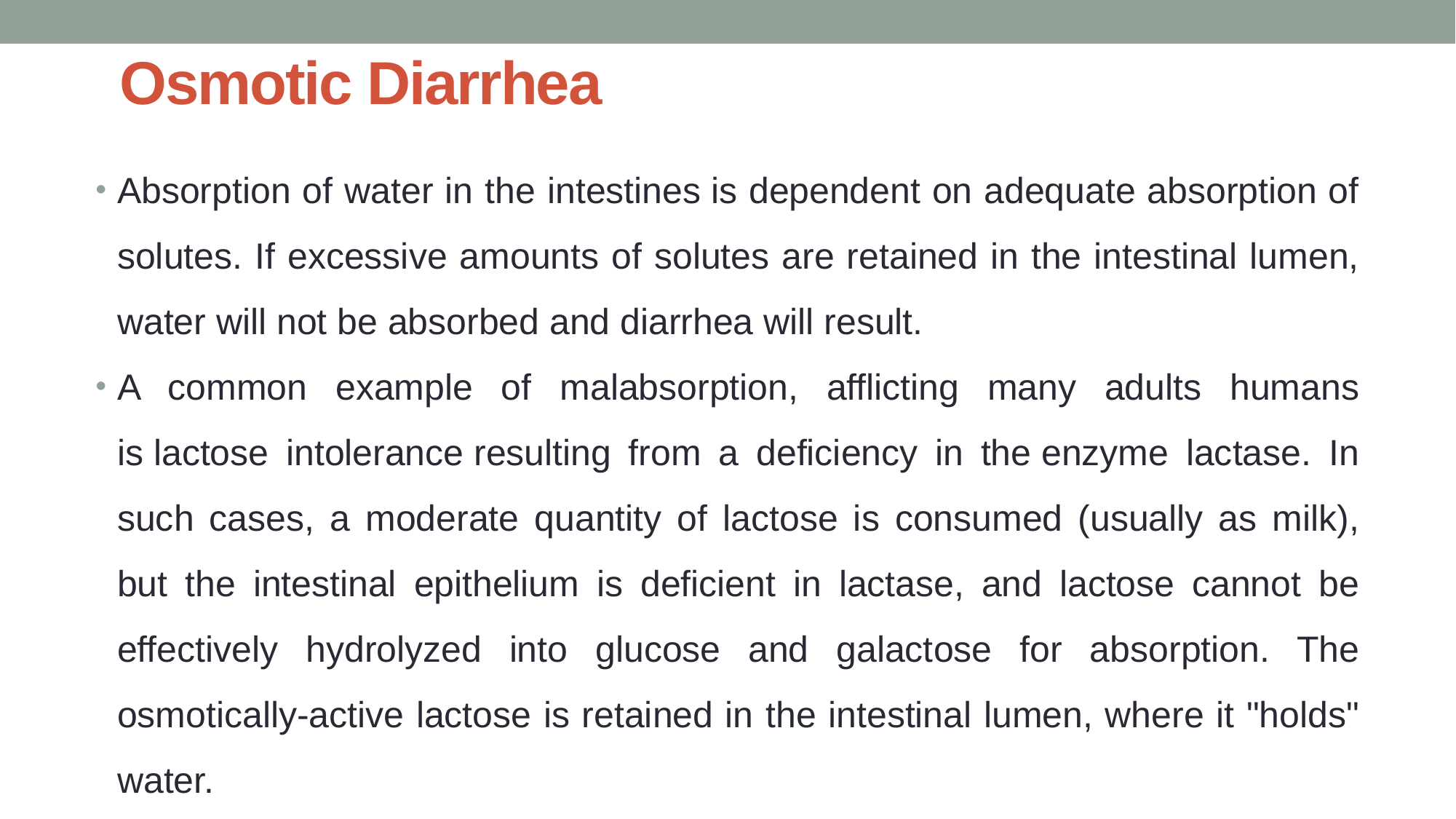

# Osmotic Diarrhea
Absorption of water in the intestines is dependent on adequate absorption of solutes. If excessive amounts of solutes are retained in the intestinal lumen, water will not be absorbed and diarrhea will result.
A common example of malabsorption, afflicting many adults humans is lactose intolerance resulting from a deficiency in the enzyme lactase. In such cases, a moderate quantity of lactose is consumed (usually as milk), but the intestinal epithelium is deficient in lactase, and lactose cannot be effectively hydrolyzed into glucose and galactose for absorption. The osmotically-active lactose is retained in the intestinal lumen, where it "holds" water.
A distinguishing feature of osmotic diarrhea is that it stops after the patient is fasted or stops consuming the poorly absorbed solute.